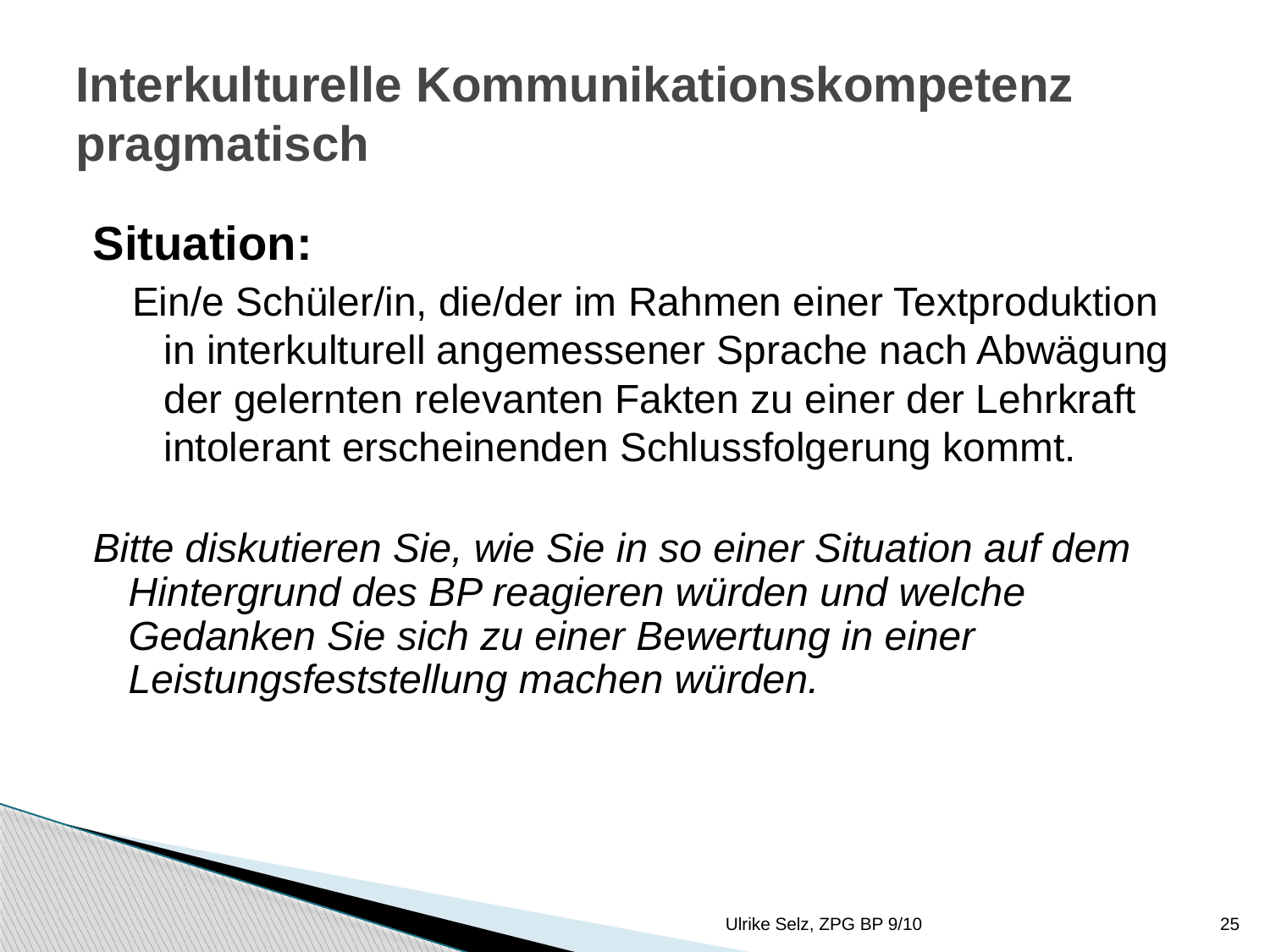

# Interkulturelle Kommunikationskompetenz pragmatisch
Situation:
Ein/e Schüler/in, die/der im Rahmen einer Textproduktion in interkulturell angemessener Sprache nach Abwägung der gelernten relevanten Fakten zu einer der Lehrkraft intolerant erscheinenden Schlussfolgerung kommt.

Bitte diskutieren Sie, wie Sie in so einer Situation auf dem Hintergrund des BP reagieren würden und welche Gedanken Sie sich zu einer Bewertung in einer Leistungsfeststellung machen würden.

Ulrike Selz, ZPG BP 9/10
25